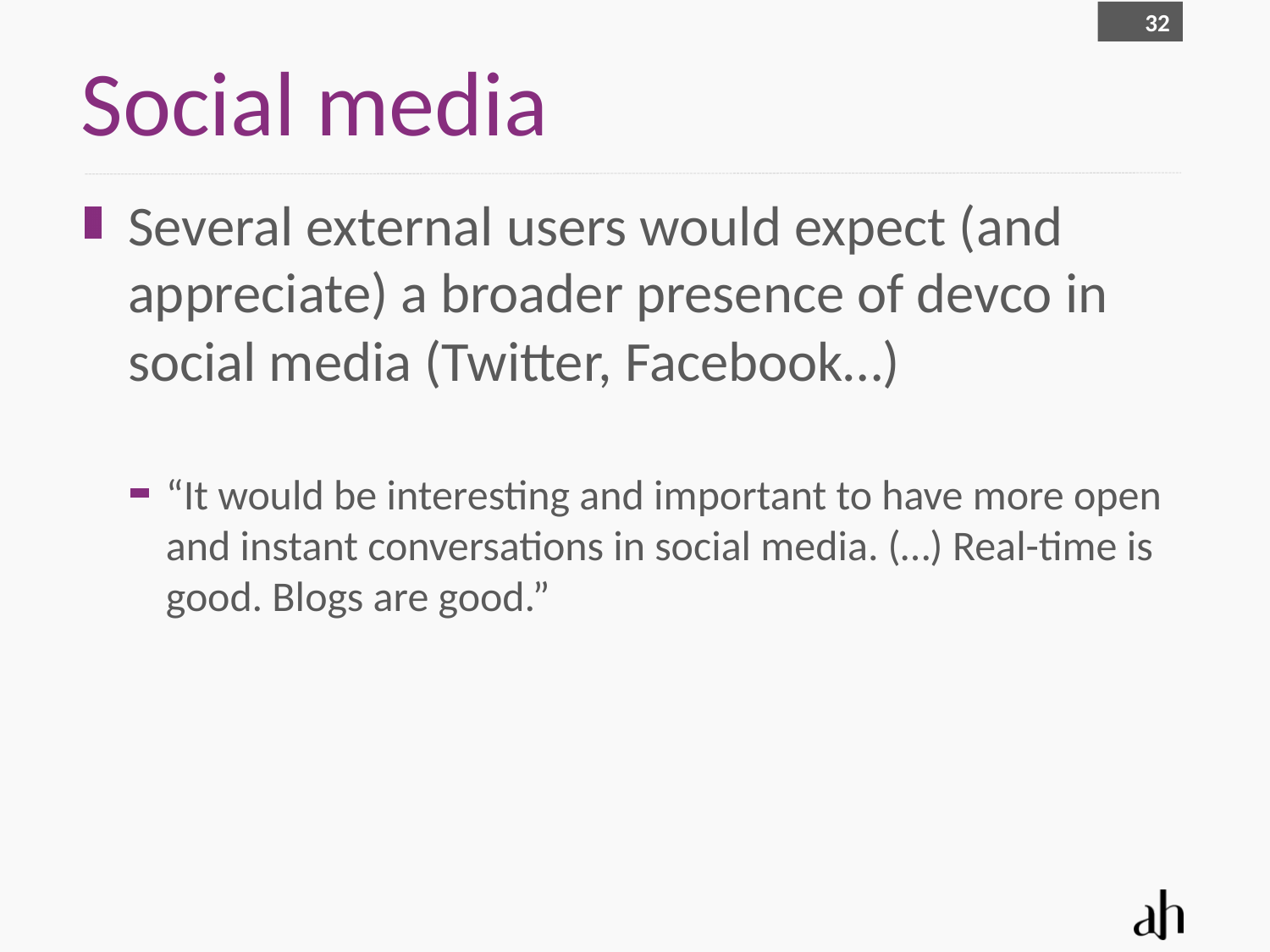

32
# Social media

Several external users would expect (and appreciate) a broader presence of devco in social media (Twitter, Facebook…)

“It would be interesting and important to have more open and instant conversations in social media. (…) Real-time is good. Blogs are good.”